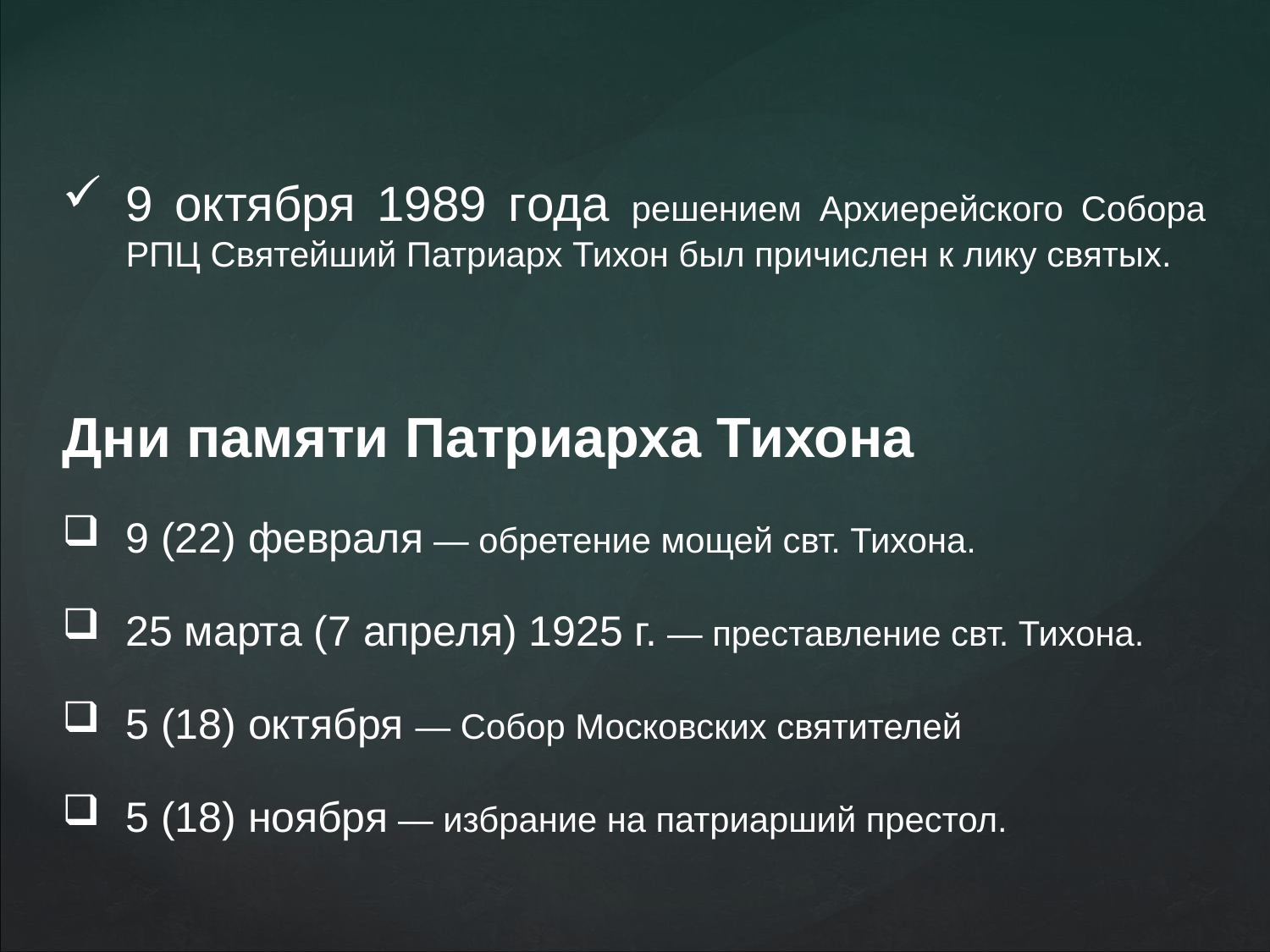

9 октября 1989 года решением Архиерейского Собора РПЦ Святейший Патриарх Тихон был причислен к лику святых.

Дни памяти Патриарха Тихона

9 (22) февраля — обретение мощей свт. Тихона.

25 марта (7 апреля) 1925 г. — преставление свт. Тихона.

5 (18) октября — Собор Московских святителей

5 (18) ноября — избрание на патриарший престол.